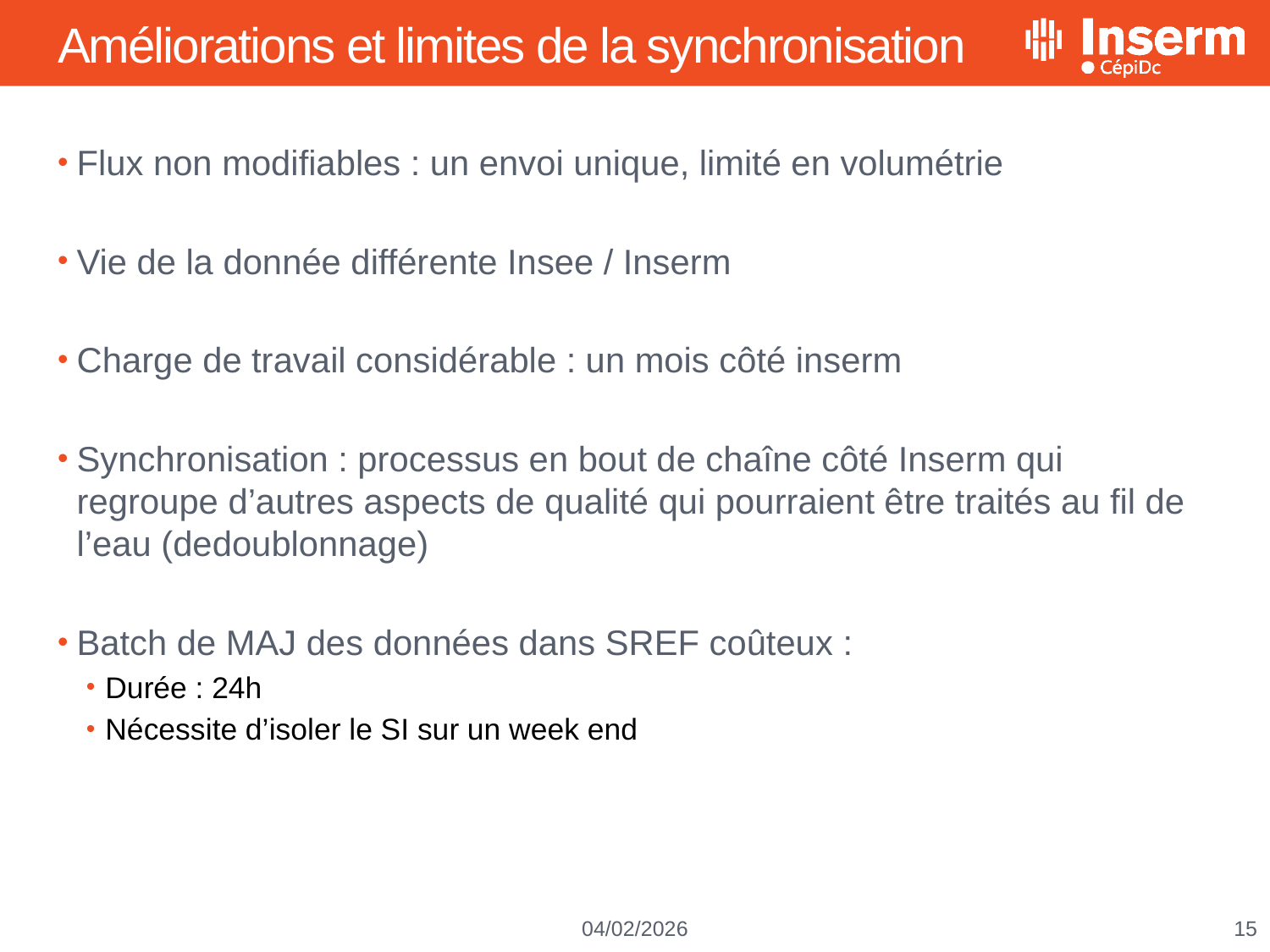

# Améliorations et limites de la synchronisation
Flux non modifiables : un envoi unique, limité en volumétrie

Vie de la donnée différente Insee / Inserm

Charge de travail considérable : un mois côté inserm

Synchronisation : processus en bout de chaîne côté Inserm qui regroupe d’autres aspects de qualité qui pourraient être traités au fil de l’eau (dedoublonnage)

Batch de MAJ des données dans SREF coûteux :
Durée : 24h
Nécessite d’isoler le SI sur un week end

15